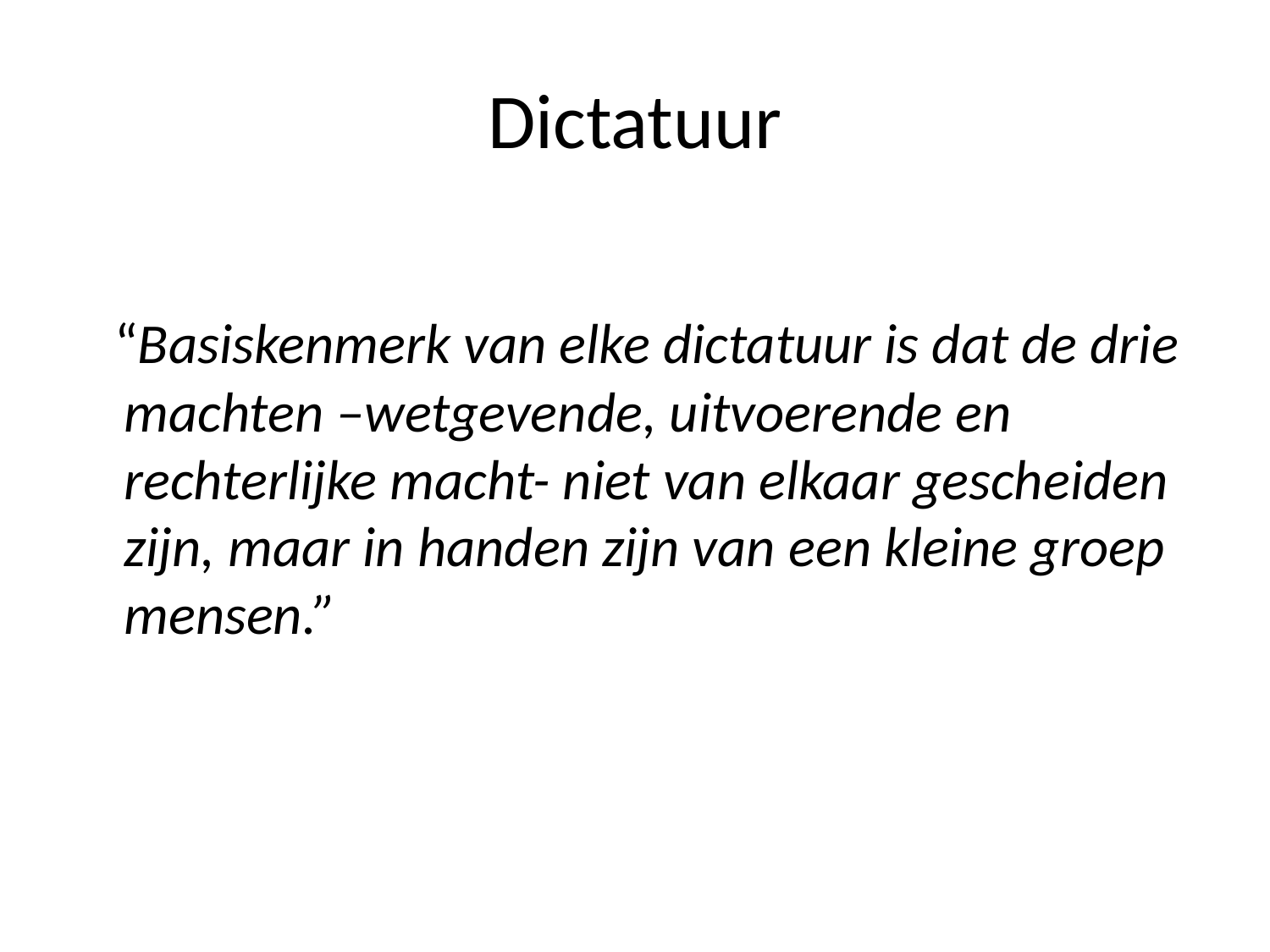

# Dictatuur

   “Basiskenmerk van elke dictatuur is dat de drie machten –wetgevende, uitvoerende en rechterlijke macht- niet van elkaar gescheiden zijn, maar in handen zijn van een kleine groep mensen.”